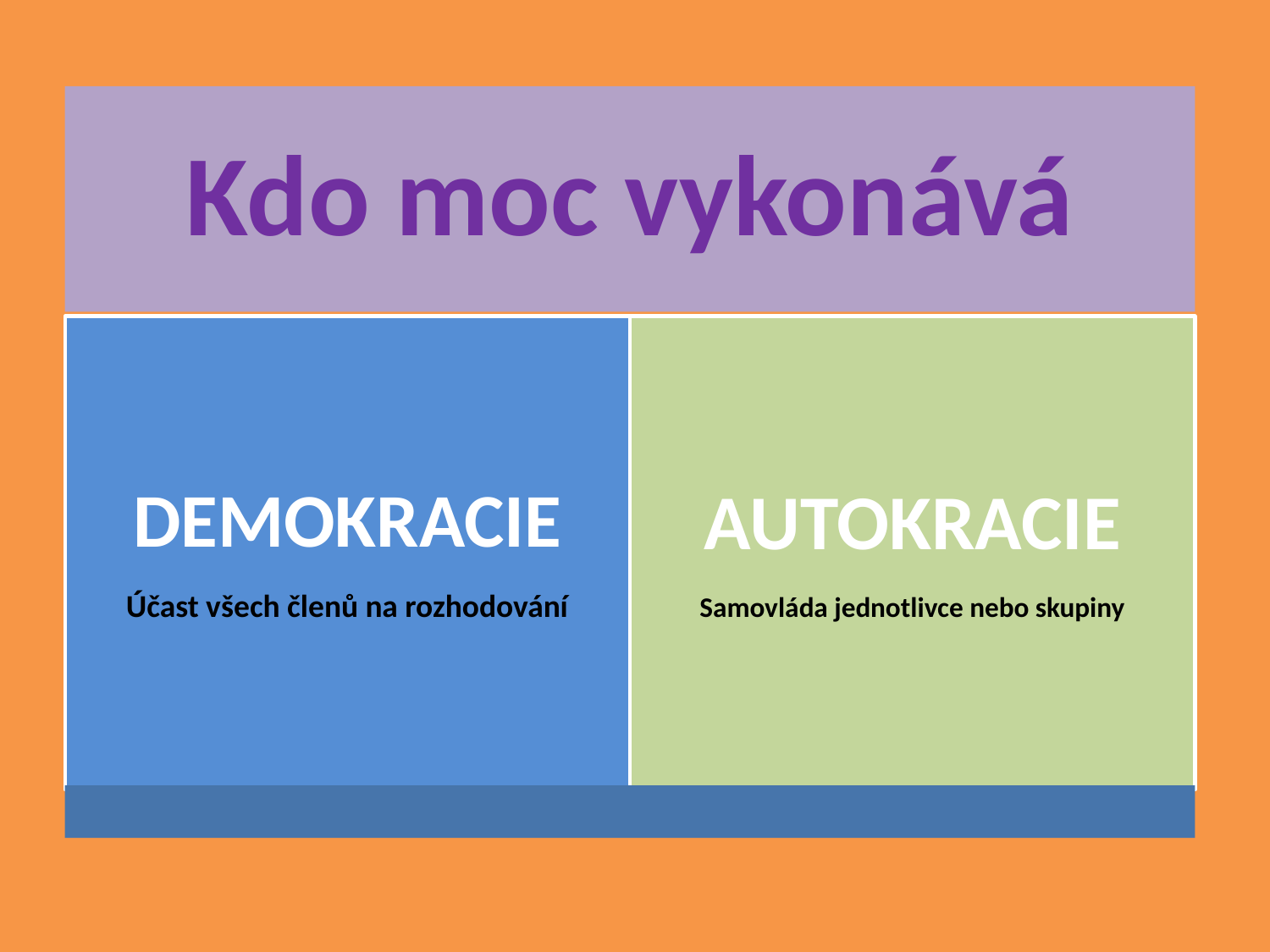

Kdo moc vykonává
DEMOKRACIE
Účast všech členů na rozhodování
AUTOKRACIE
Samovláda jednotlivce nebo skupiny